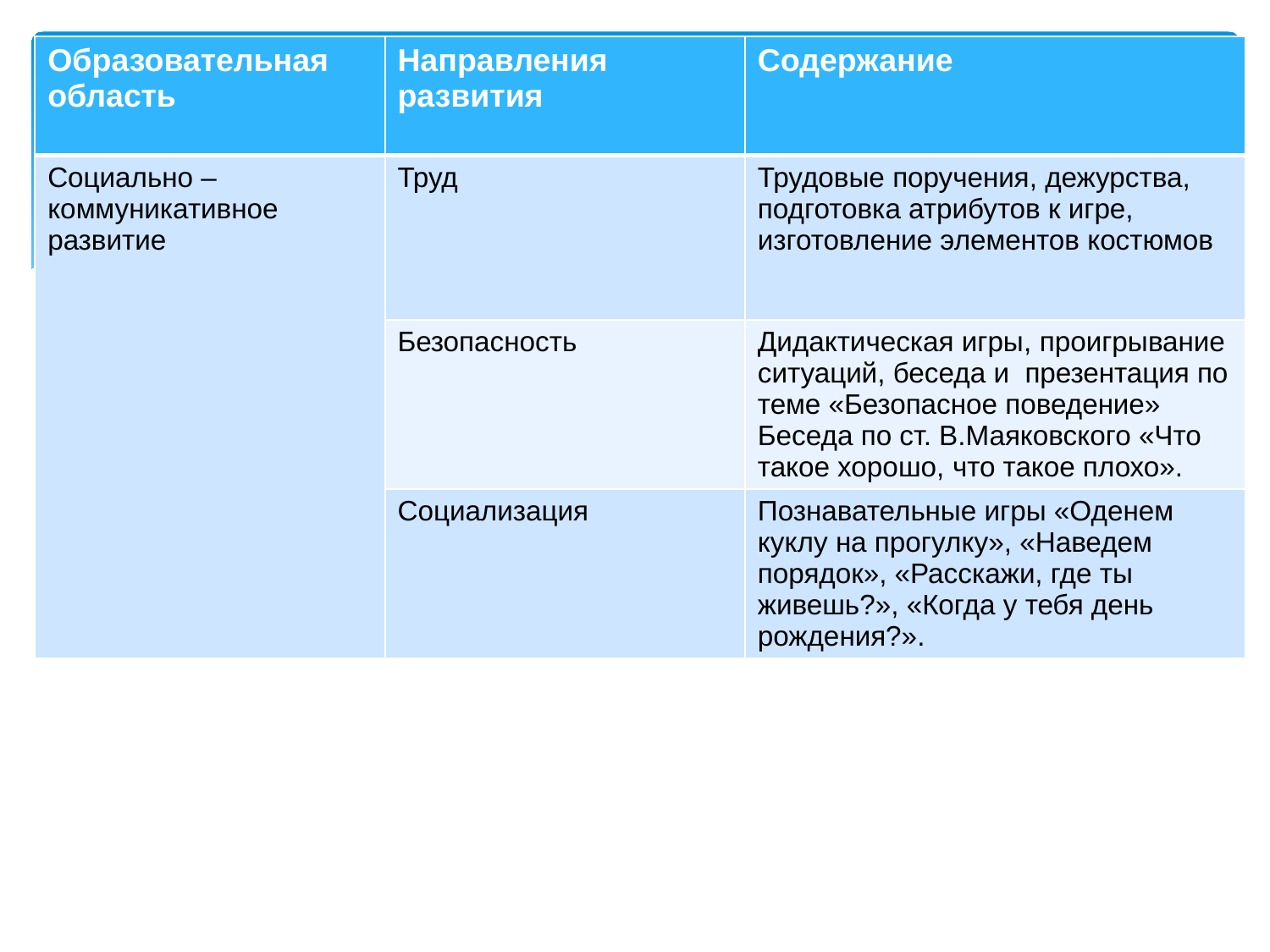

| Образовательная область | Направления развития | Содержание |
| --- | --- | --- |
| Социально – коммуникативное развитие | Труд | Трудовые поручения, дежурства, подготовка атрибутов к игре, изготовление элементов костюмов |
|  | Безопасность | Дидактическая игры, проигрывание ситуаций, беседа и презентация по теме «Безопасное поведение» Беседа по ст. В.Маяковского «Что такое хорошо, что такое плохо». |
|  | Социализация | Познавательные игры «Оденем куклу на прогулку», «Наведем порядок», «Расскажи, где ты живешь?», «Когда у тебя день рождения?». |